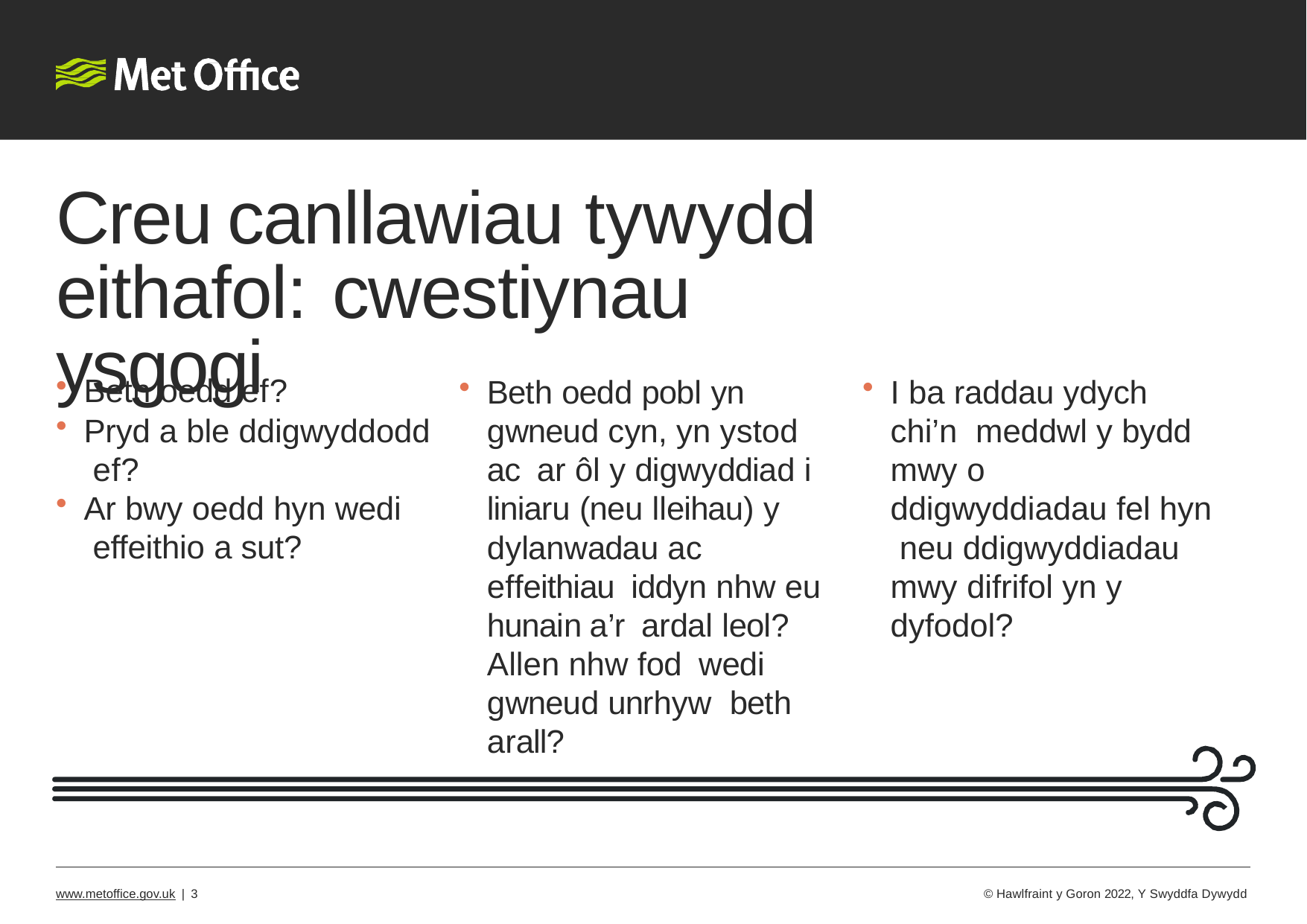

# Creu	canllawiau	tywydd  eithafol:	cwestiynau ysgogi
Beth oedd ef?
Pryd a ble ddigwyddodd  ef?
Ar bwy oedd hyn wedi  effeithio a sut?
Beth oedd pobl yn  gwneud cyn, yn ystod ac  ar ôl y digwyddiad i  liniaru (neu lleihau) y  dylanwadau ac effeithiau  iddyn nhw eu hunain a’r  ardal leol? Allen nhw fod  wedi gwneud unrhyw  beth arall?
I ba raddau ydych chi’n  meddwl y bydd mwy o  ddigwyddiadau fel hyn  neu ddigwyddiadau  mwy difrifol yn y  dyfodol?

www.metoffice.gov.uk | 3
© Hawlfraint y Goron 2022, Y Swyddfa Dywydd